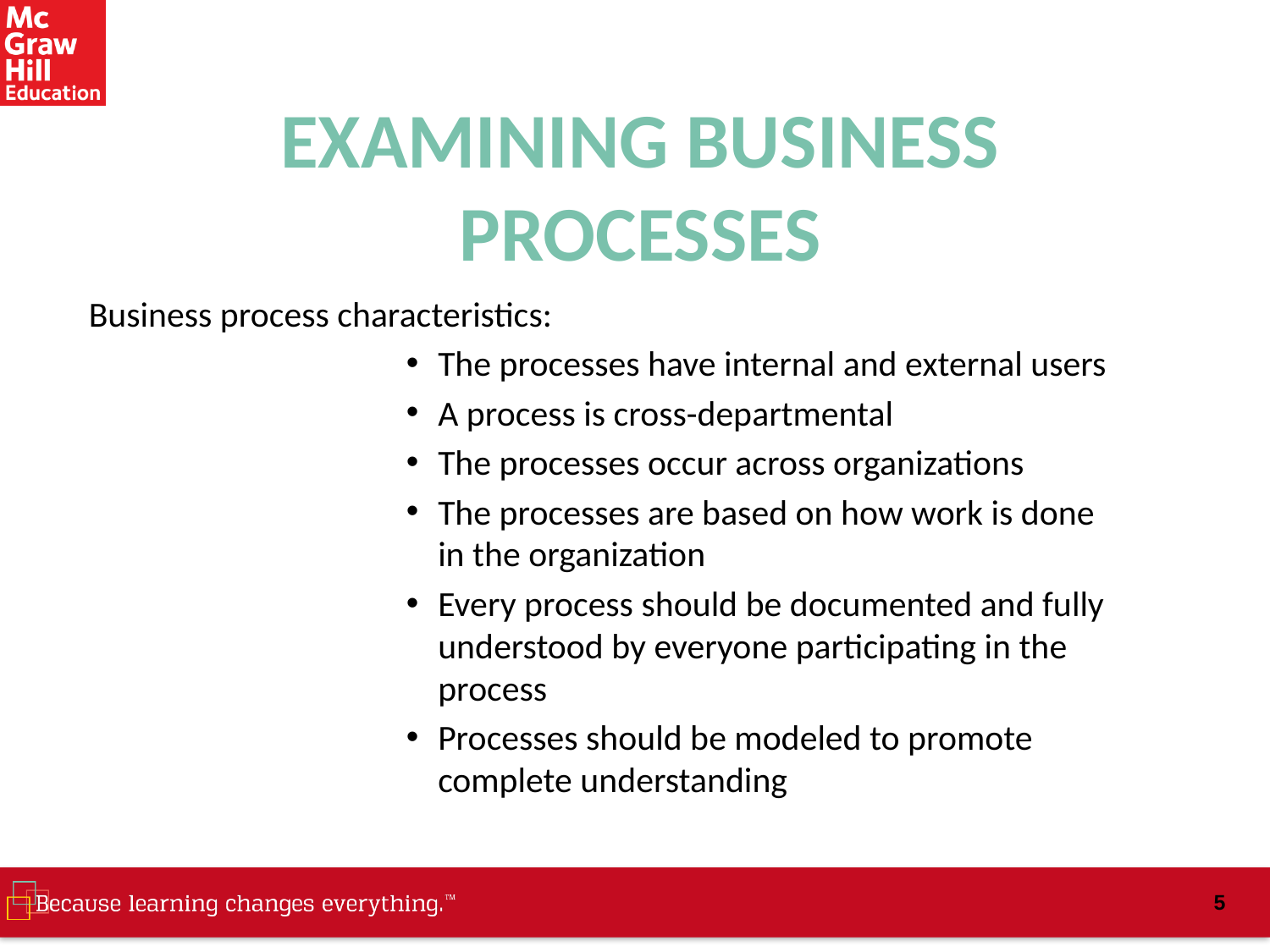

# EXAMINING BUSINESS PROCESSES
Business process characteristics:
The processes have internal and external users
A process is cross-departmental
The processes occur across organizations
The processes are based on how work is done in the organization
Every process should be documented and fully understood by everyone participating in the process
Processes should be modeled to promote complete understanding